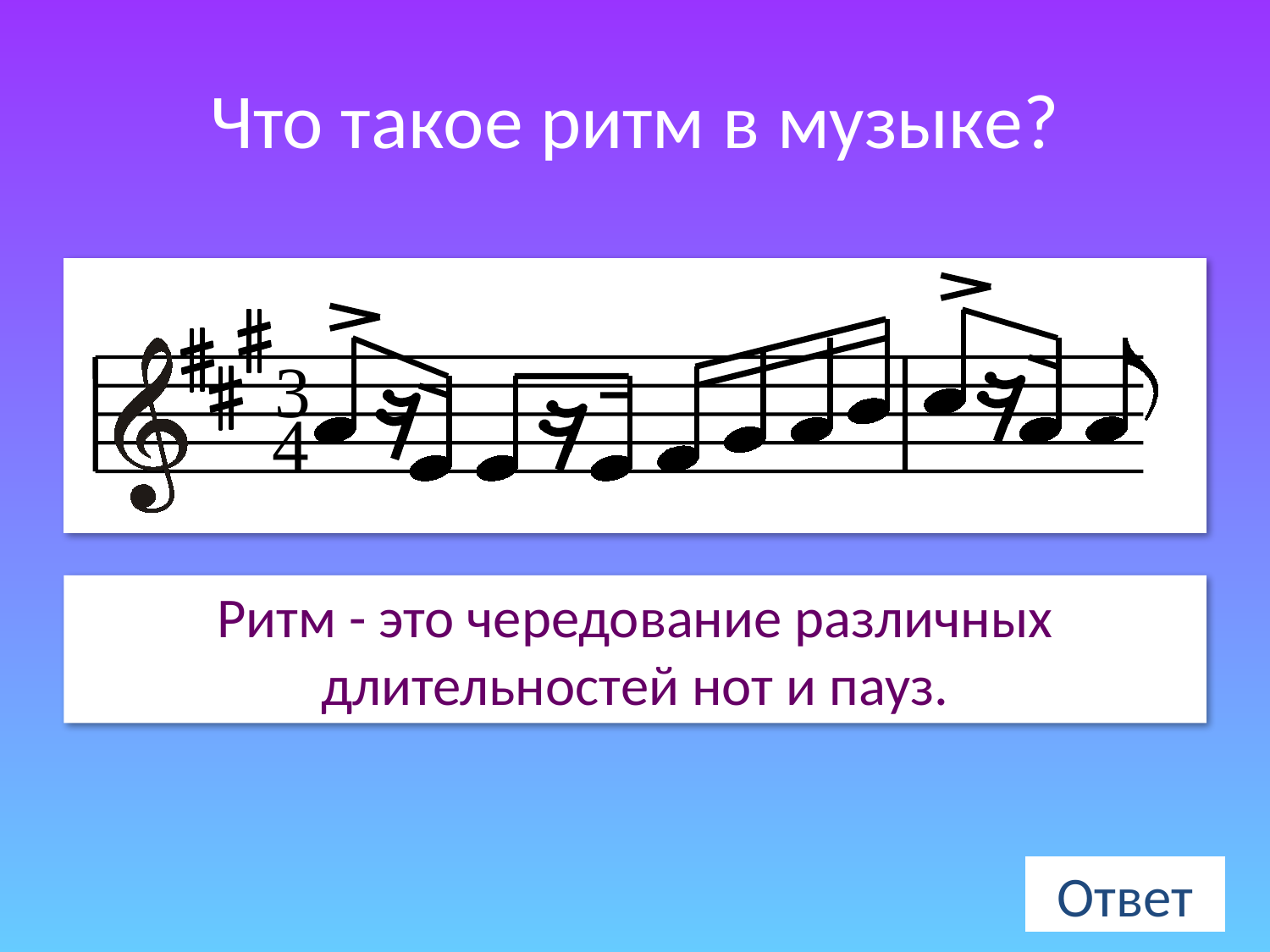

# Что такое ритм в музыке?

3
4

Ритм - это чередование различных длительностей нот и пауз.
Ответ